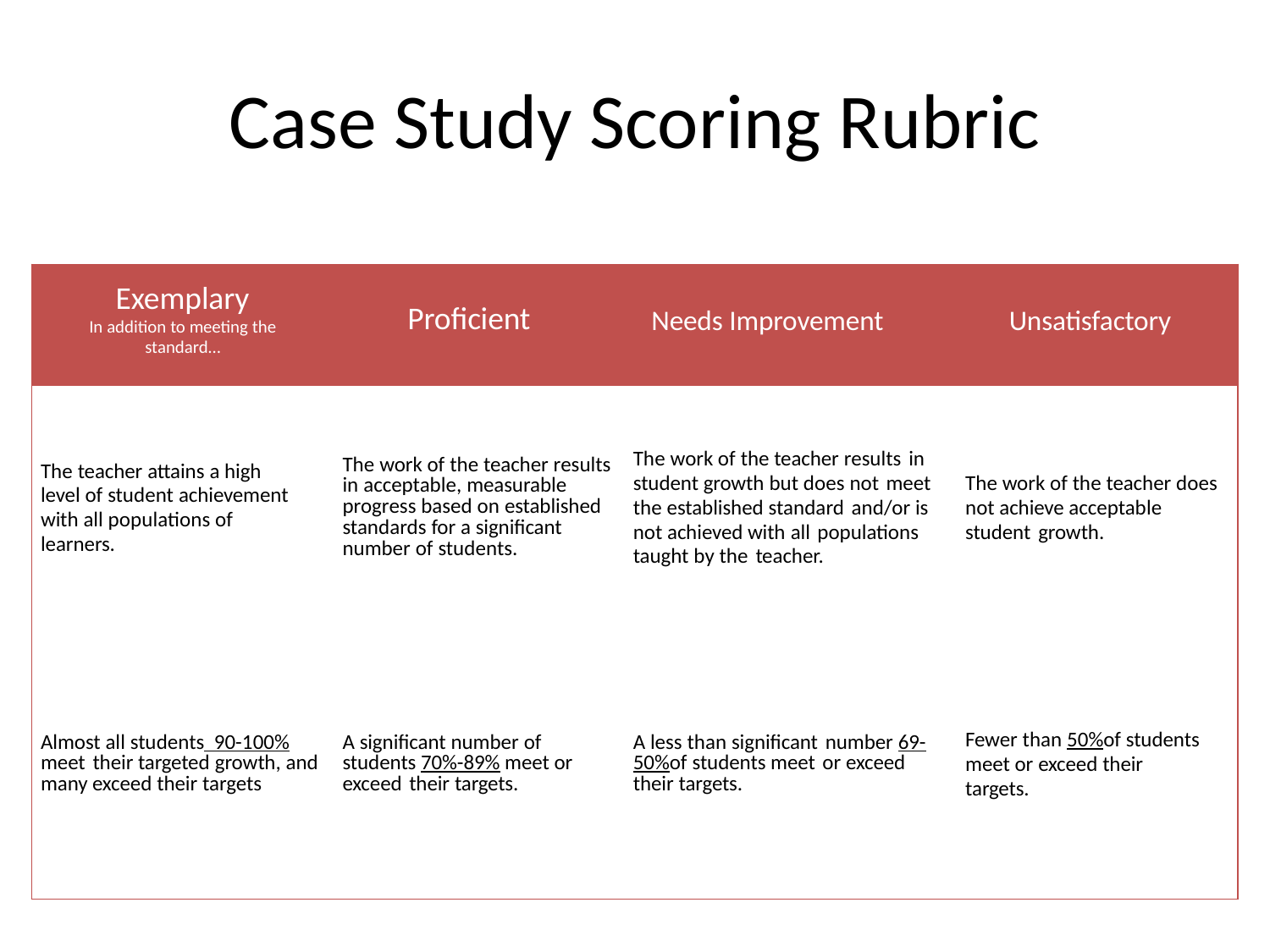

# Case Study Scoring Rubric
| Exemplary In addition to meeting the standard… | Proficient | Needs Improvement | Unsatisfactory |
| --- | --- | --- | --- |
| The teacher attains a high level of student achievement with all populations of learners. | The work of the teacher results in acceptable, measurable progress based on established standards for a significant number of students. | The work of the teacher results in student growth but does not meet the established standard and/or is not achieved with all populations taught by the teacher. | The work of the teacher does not achieve acceptable student growth. |
| Almost all students 90-100% meet their targeted growth, and many exceed their targets | A significant number of students 70%-89% meet or exceed their targets. | A less than significant number 69-50%of students meet or exceed their targets. | Fewer than 50%of students meet or exceed their targets. |